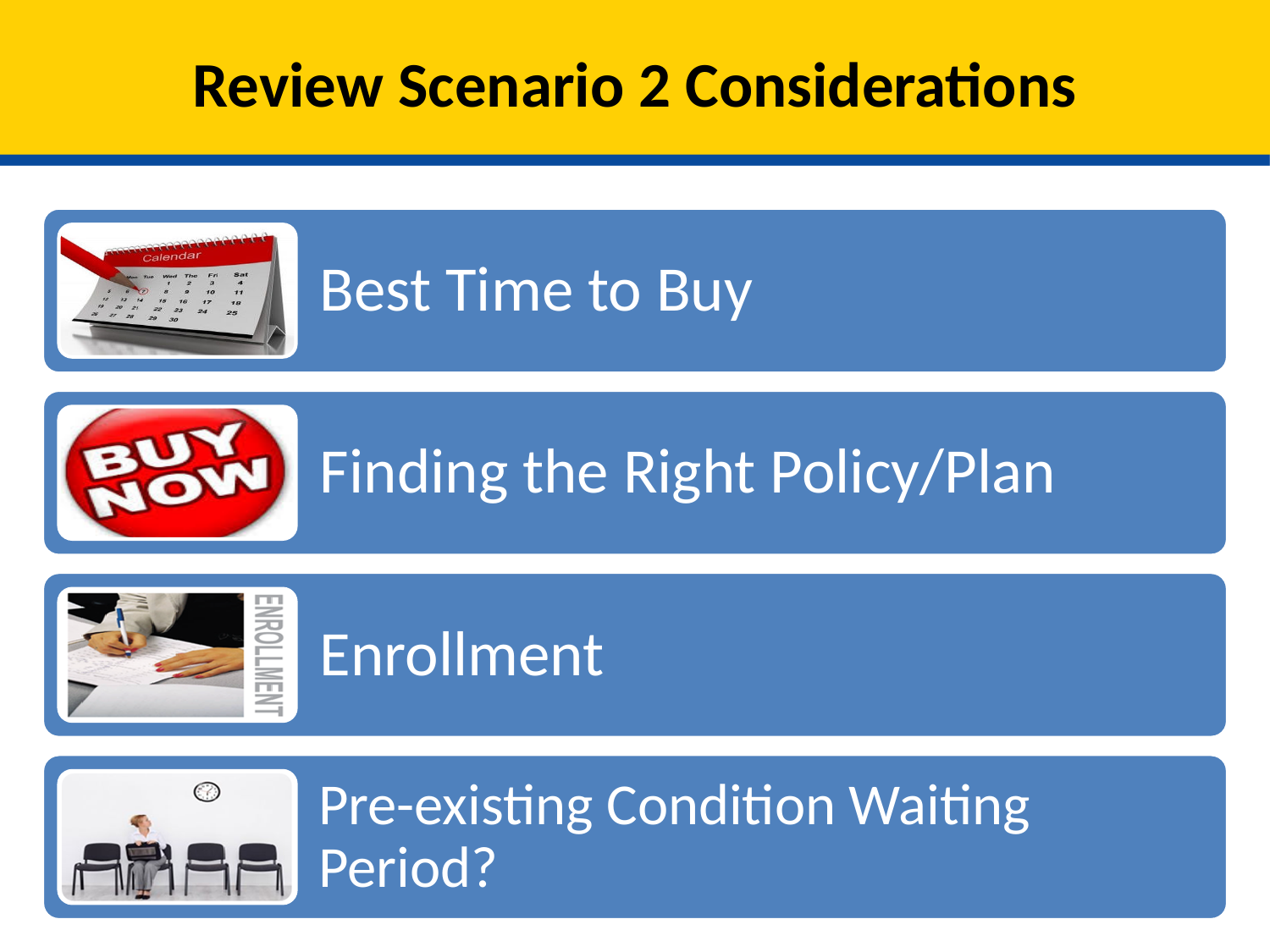

# Review Scenario 2 Considerations
Best Time to Buy
Finding the Right Policy/Plan
Enrollment
Pre-existing Condition Waiting Period?